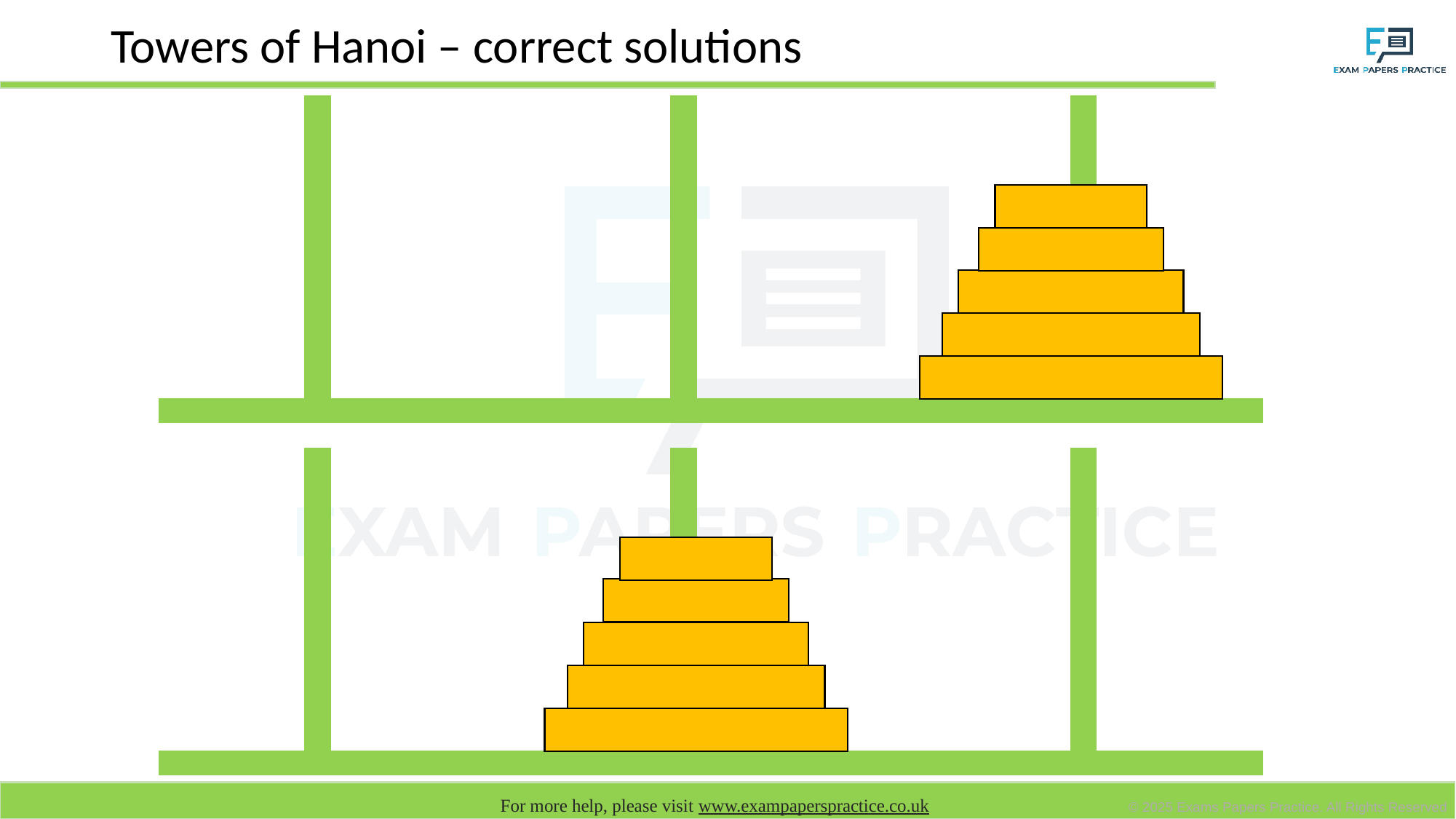

# Towers of Hanoi – correct solutions